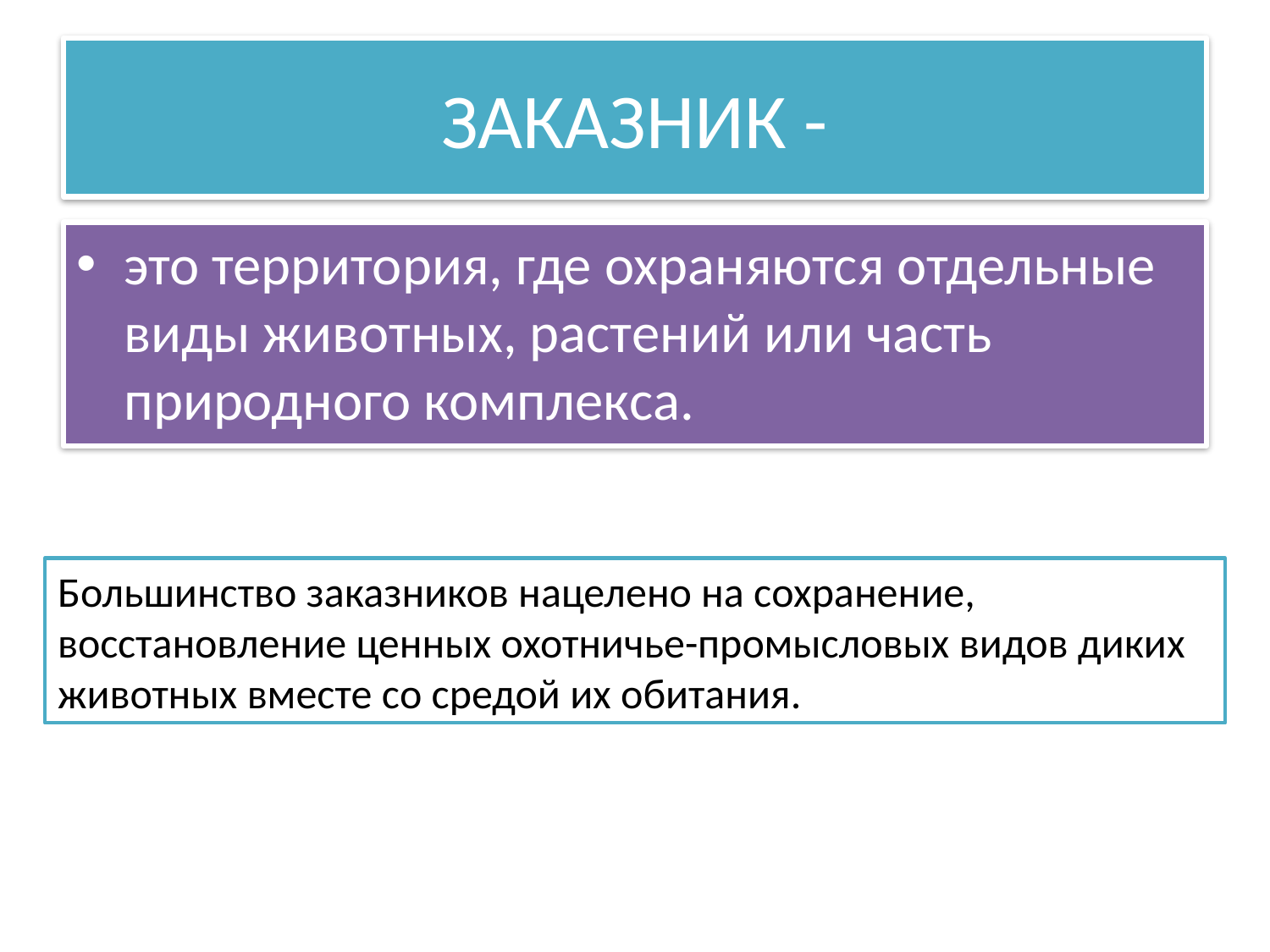

# ЗАКАЗНИК -
это территория, где охраняются отдельные виды животных, растений или часть природного комплекса.
Большинство заказников нацелено на сохранение, восстановление ценных охотничье-промысловых видов диких животных вместе со средой их обитания.